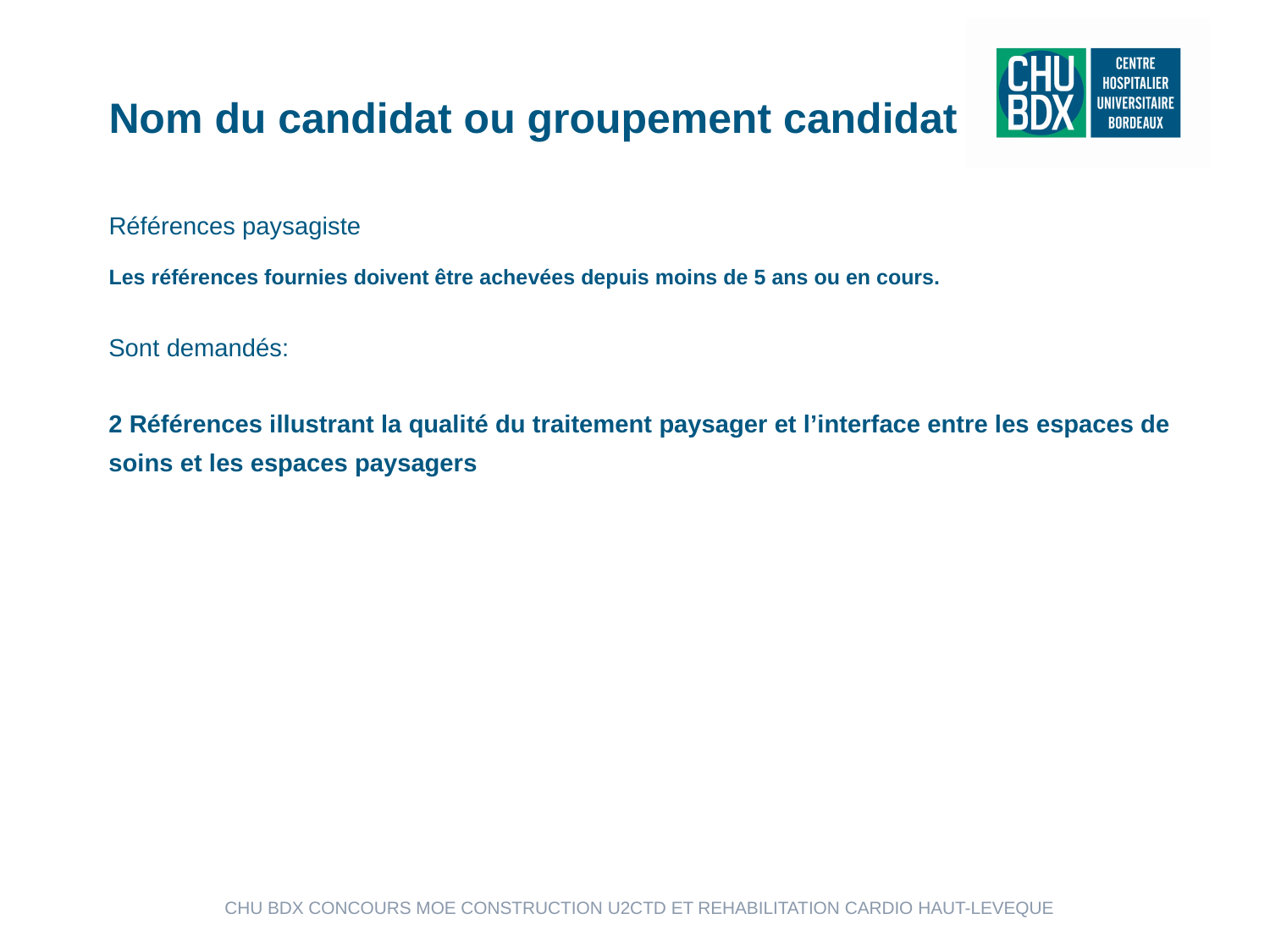

Nom du candidat ou groupement candidat

Références paysagiste
Les références fournies doivent être achevées depuis moins de 5 ans ou en cours.
Sont demandés:

2 Références illustrant la qualité du traitement paysager et l’interface entre les espaces de soins et les espaces paysagers

CHU BDX CONCOURS MOE CONSTRUCTION U2CTD ET REHABILITATION CARDIO HAUT-LEVEQUE